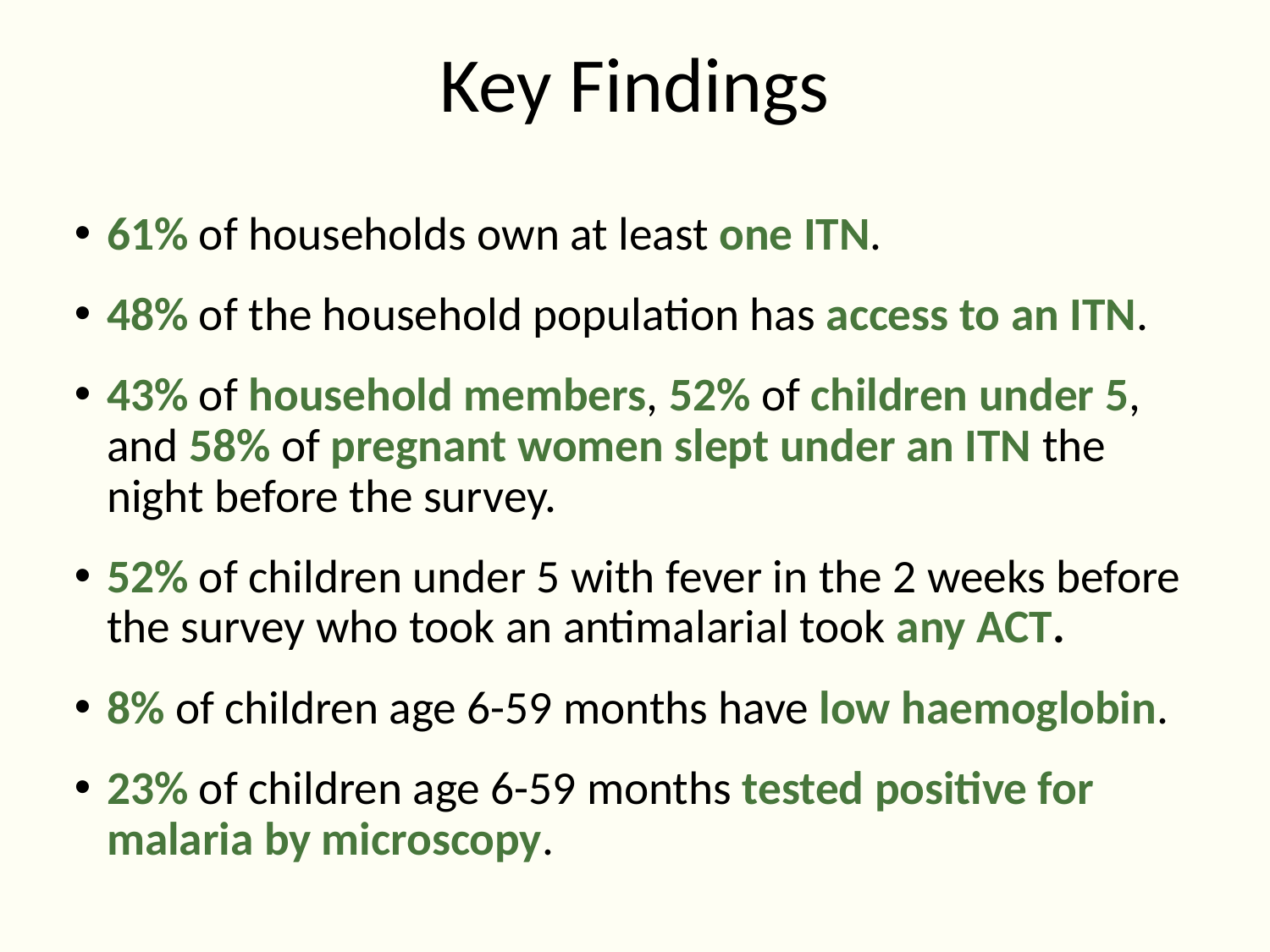

# Key Findings
61% of households own at least one ITN.
48% of the household population has access to an ITN.
43% of household members, 52% of children under 5, and 58% of pregnant women slept under an ITN the night before the survey.
52% of children under 5 with fever in the 2 weeks before the survey who took an antimalarial took any ACT.
8% of children age 6-59 months have low haemoglobin.
23% of children age 6-59 months tested positive for malaria by microscopy.